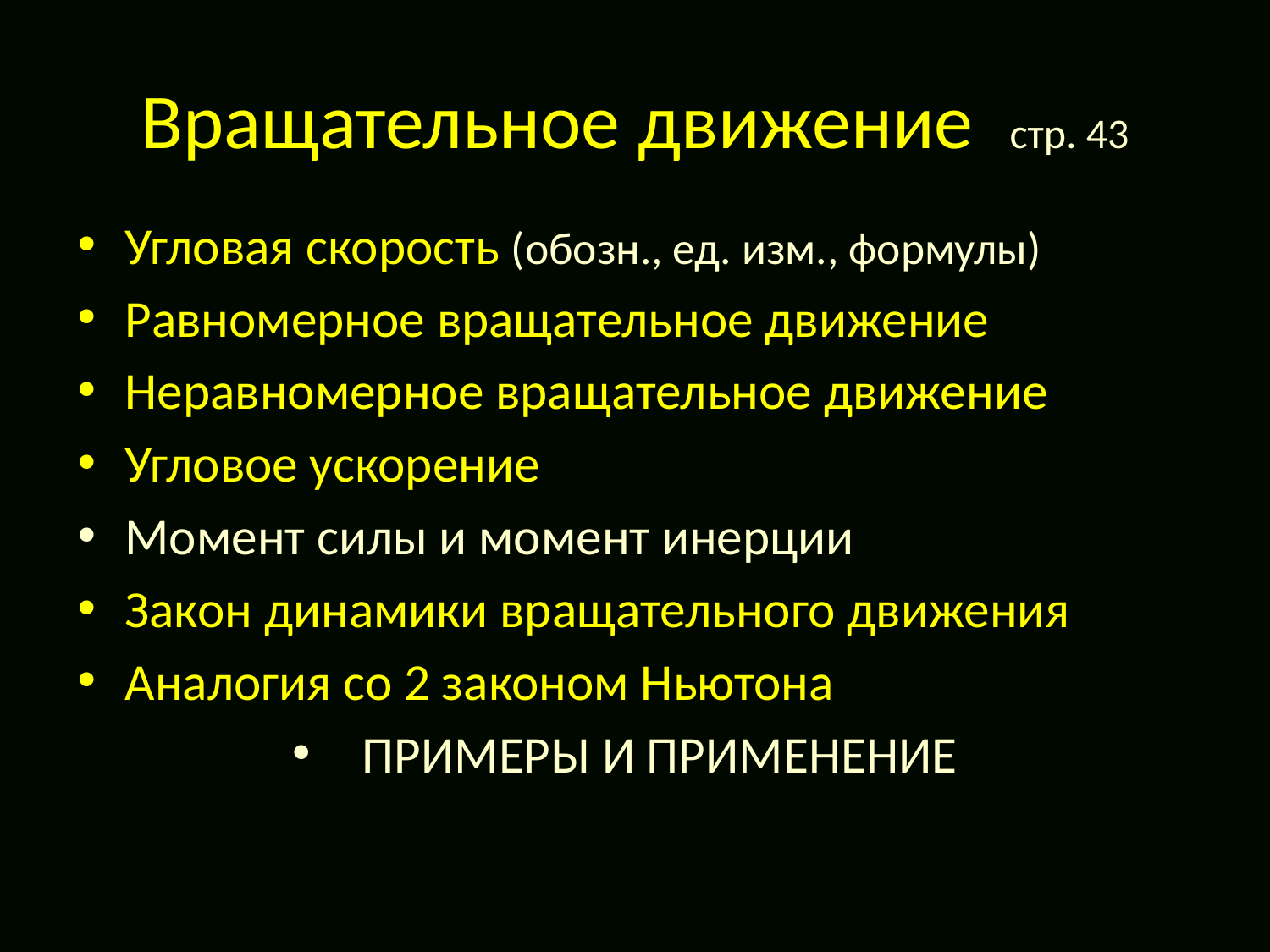

# Вращательное движение  стр. 43
Угловая скорость (обозн., ед. изм., формулы)
Равномерное вращательное движение
Неравномерное вращательное движение
Угловое ускорение
Момент силы и момент инерции
Закон динамики вращательного движения
Аналогия со 2 законом Ньютона
ПРИМЕРЫ И ПРИМЕНЕНИЕ